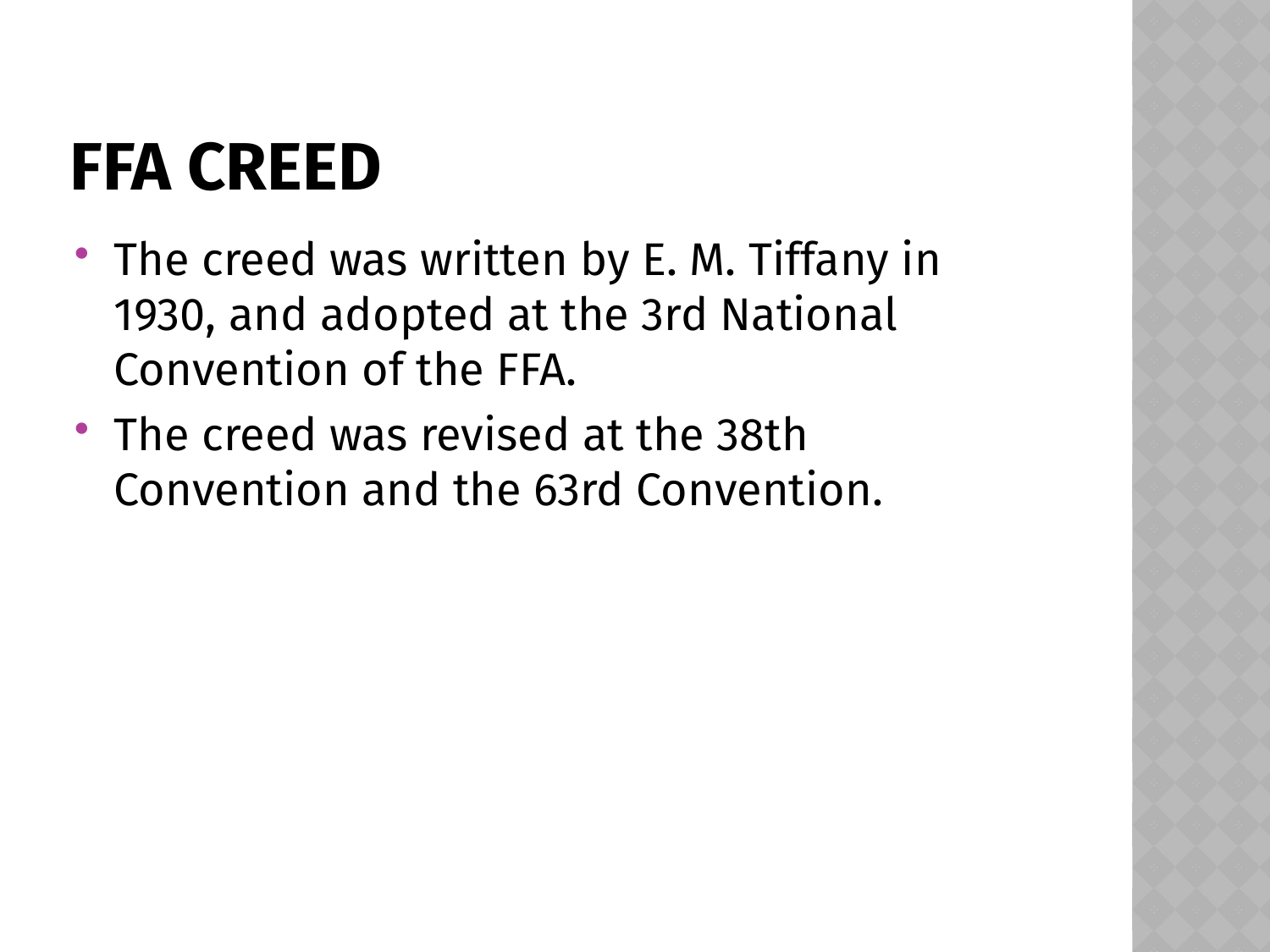

# FFA Creed
The creed was written by E. M. Tiffany in 1930, and adopted at the 3rd National Convention of the FFA.
The creed was revised at the 38th Convention and the 63rd Convention.